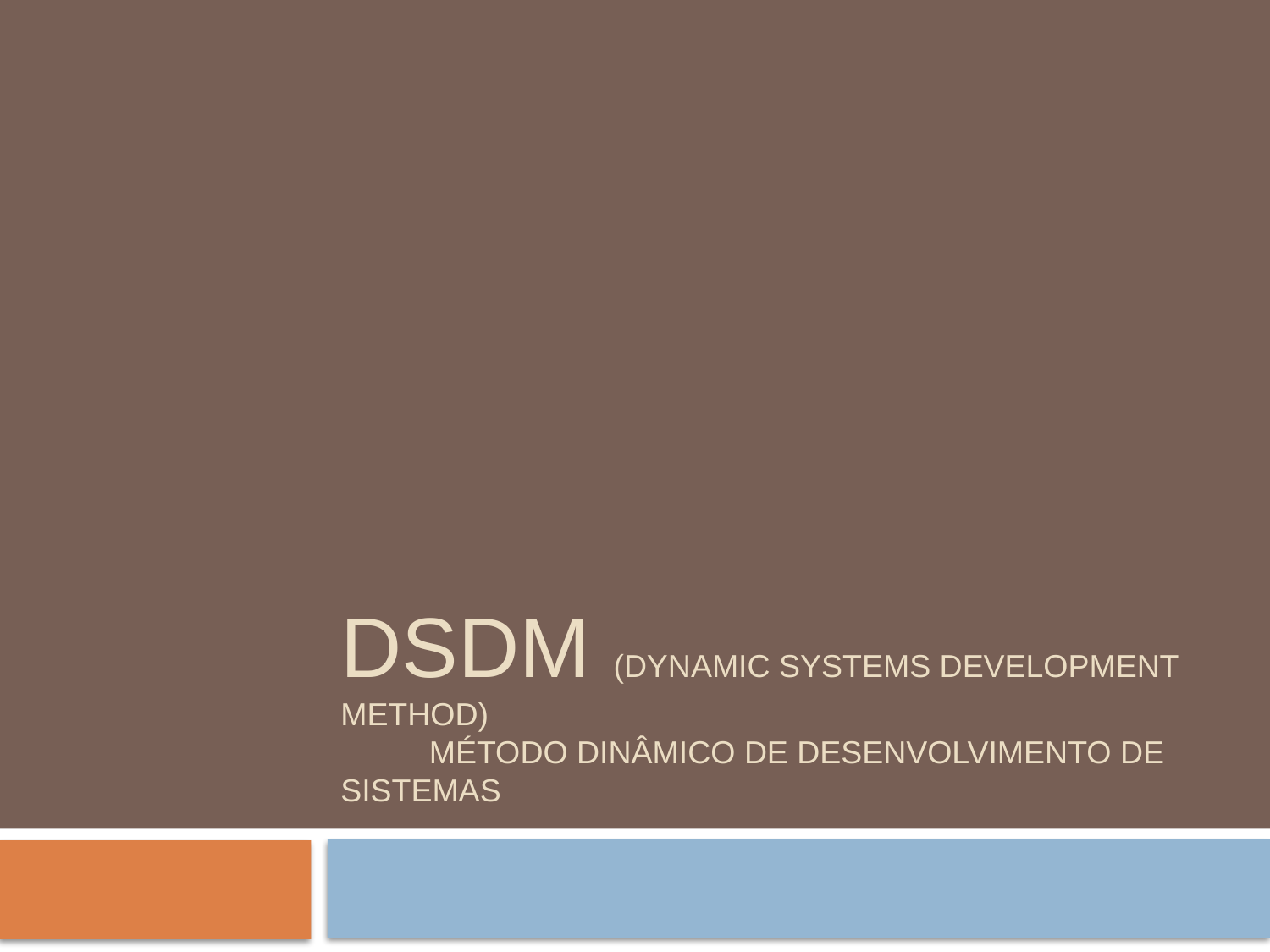

# DSDM (Dynamic Systems Development Method) Método Dinâmico de Desenvolvimento de Sistemas